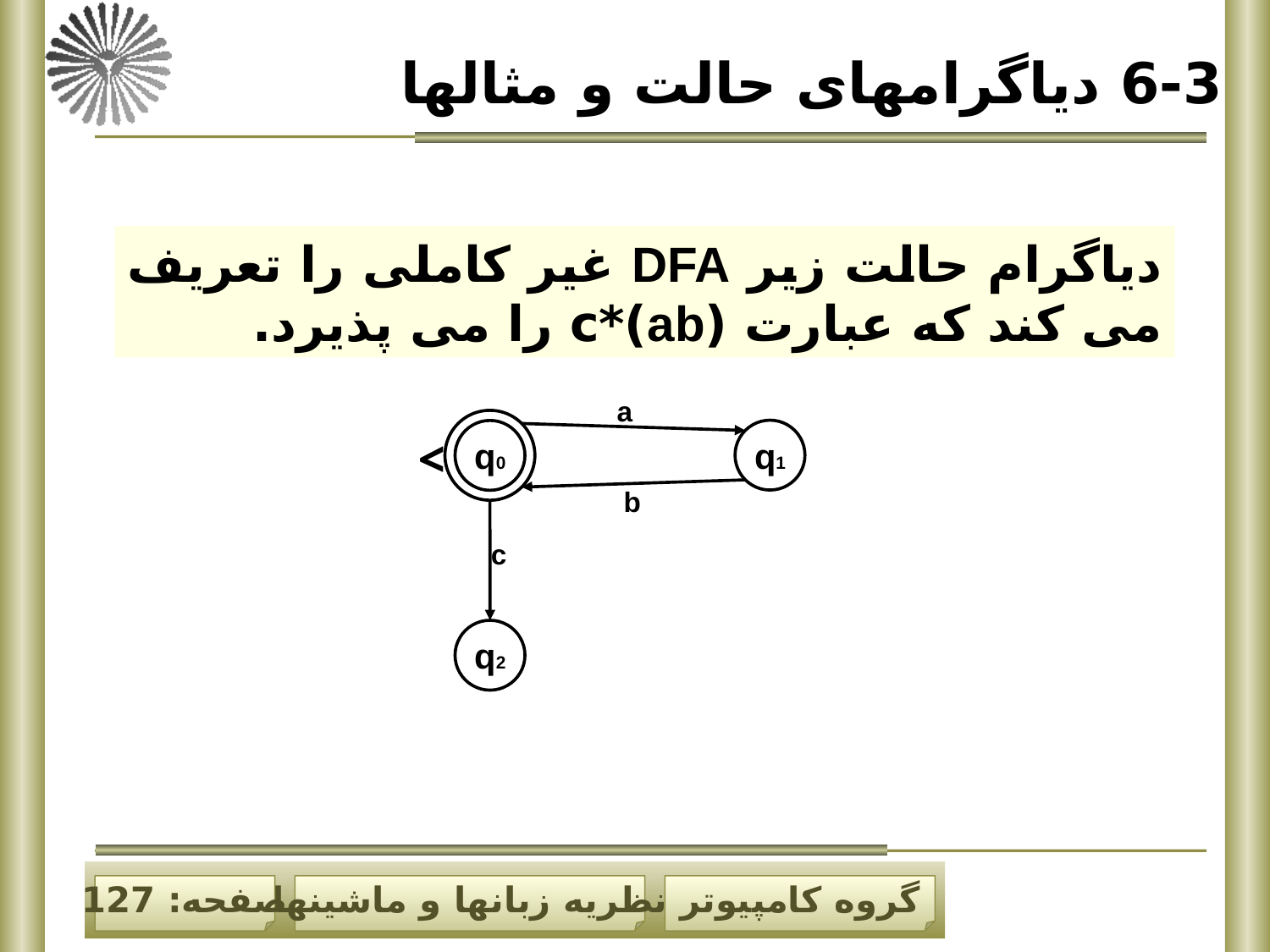

6-3 دیاگرامهای حالت و مثالها
دیاگرام حالت زیر DFA غیر کاملی را تعریف می کند که عبارت (ab)*c را می پذیرد.
a

q0
q1
>
b
c
q2